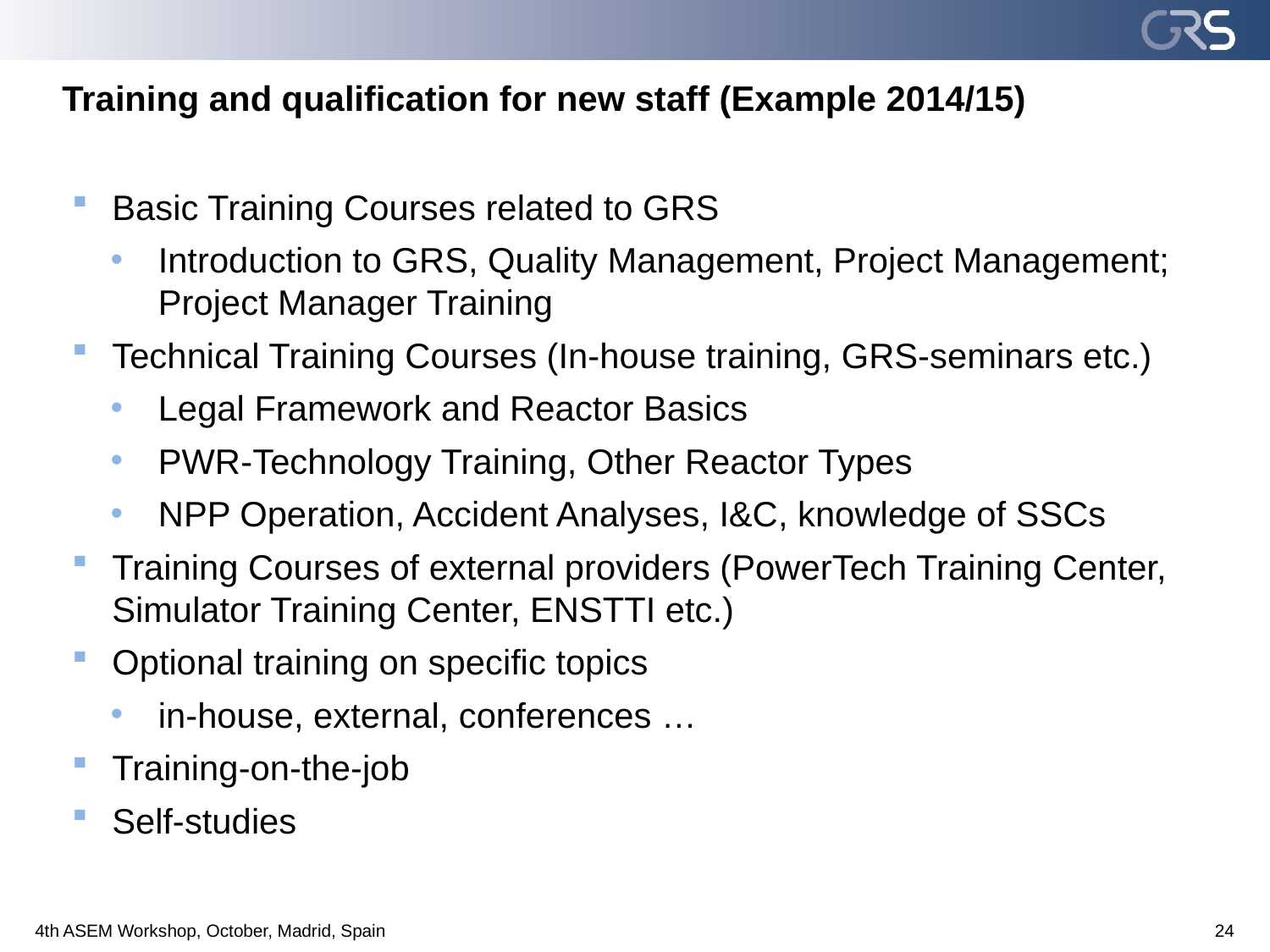

Training and qualification for new staff (Example 2014/15)
Basic Training Courses related to GRS
Introduction to GRS, Quality Management, Project Management; Project Manager Training
Technical Training Courses (In-house training, GRS-seminars etc.)
Legal Framework and Reactor Basics
PWR-Technology Training, Other Reactor Types
NPP Operation, Accident Analyses, I&C, knowledge of SSCs
Training Courses of external providers (PowerTech Training Center, Simulator Training Center, ENSTTI etc.)
Optional training on specific topics
in-house, external, conferences …
Training-on-the-job
Self-studies
24
4th ASEM Workshop, October, Madrid, Spain